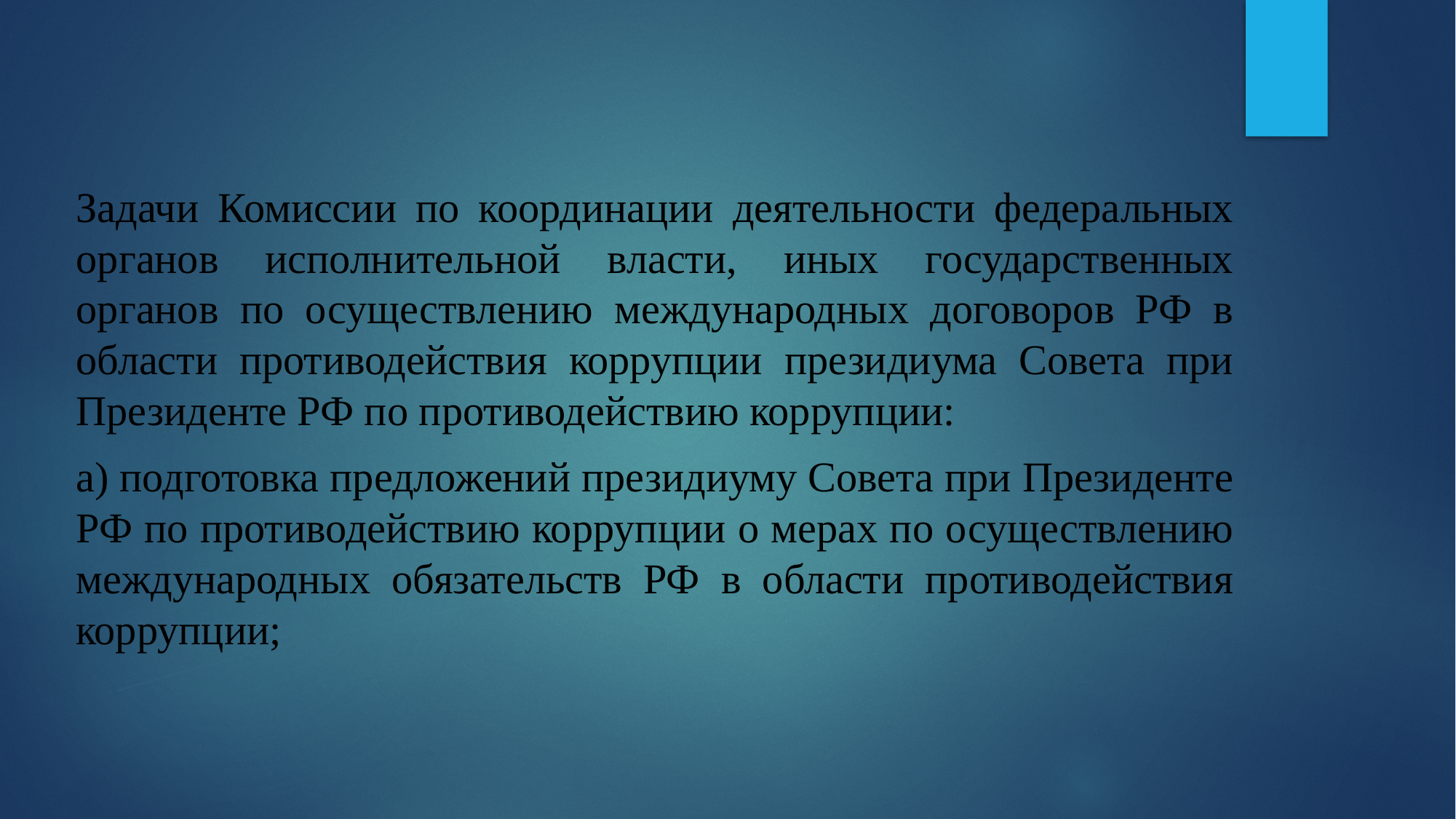

Задачи Комиссии по координации деятельности федеральных органов исполнительной власти, иных государственных органов по осуществлению международных договоров РФ в области противодействия коррупции президиума Совета при Президенте РФ по противодействию коррупции:
а) подготовка предложений президиуму Совета при Президенте РФ по противодействию коррупции о мерах по осуществлению международных обязательств РФ в области противодействия коррупции;